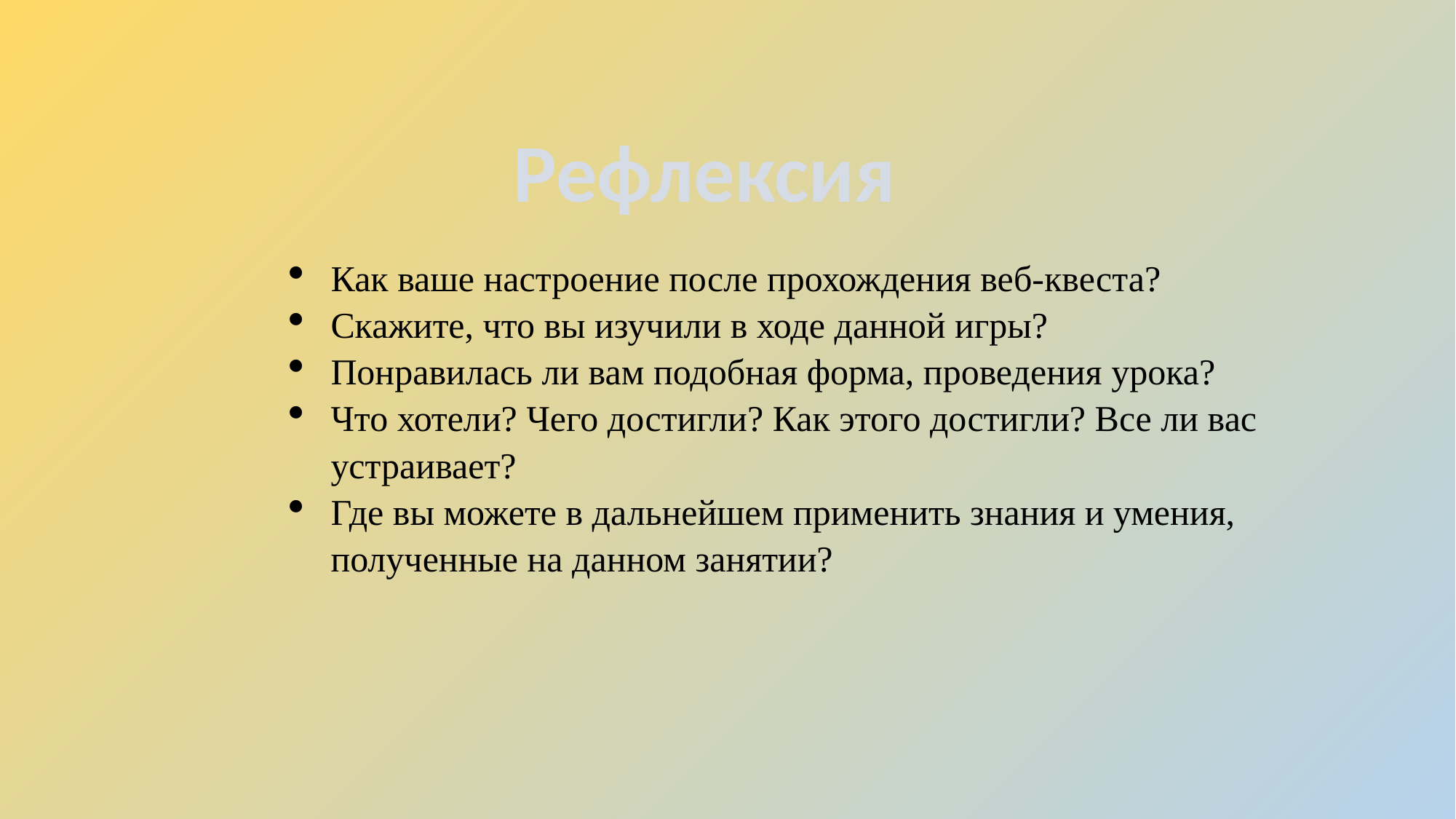

Рефлексия

Как ваше настроение после прохождения веб-квеста?
Скажите, что вы изучили в ходе данной игры?
Понравилась ли вам подобная форма, проведения урока?
Что хотели? Чего достигли? Как этого достигли? Все ли вас устраивает?
Где вы можете в дальнейшем применить знания и умения, полученные на данном занятии?